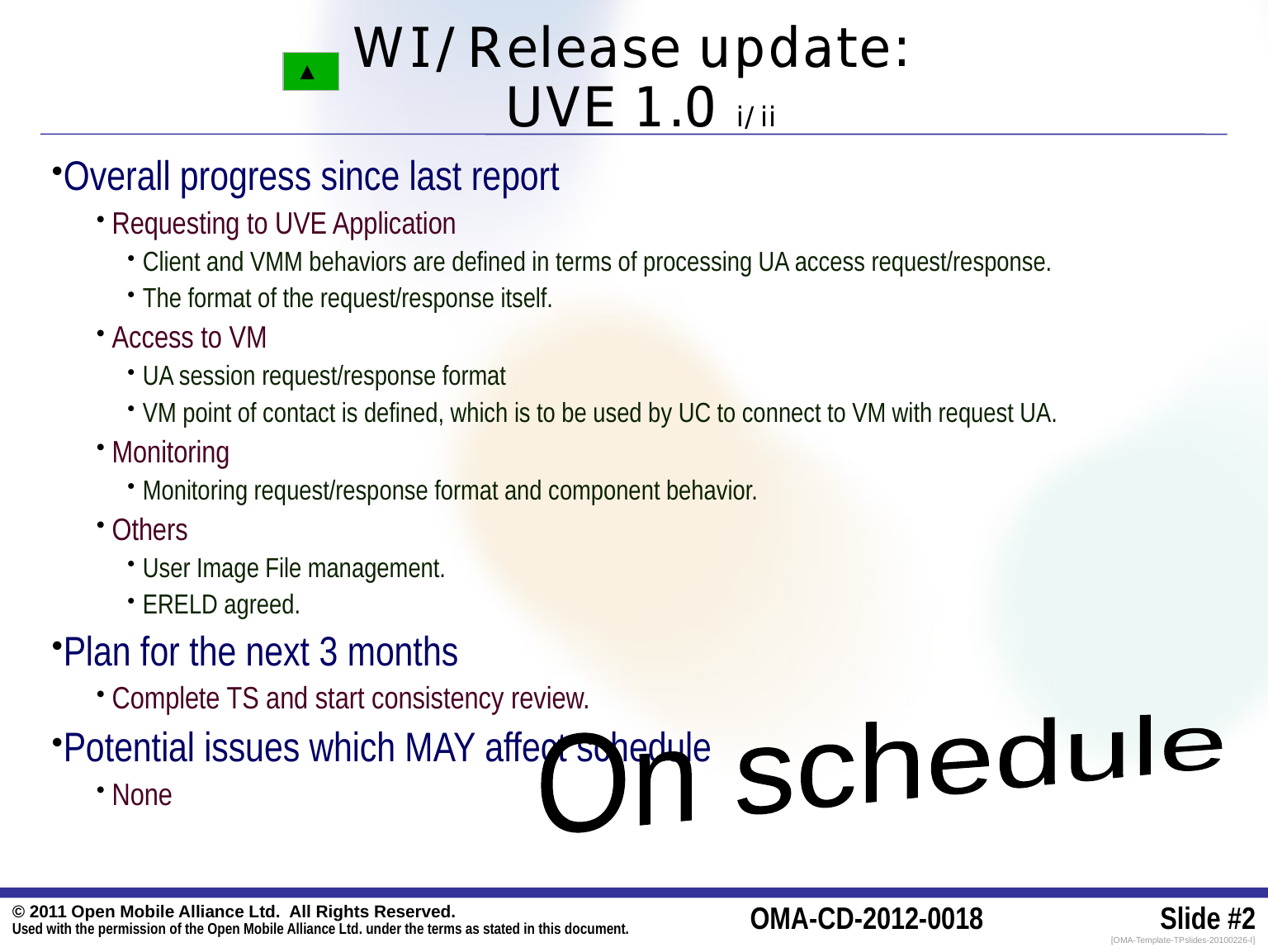

WI/Release update:
 UVE 1.0 i/ii
►
▲
▼
Overall progress since last report
Requesting to UVE Application
Client and VMM behaviors are defined in terms of processing UA access request/response.
The format of the request/response itself.
Access to VM
UA session request/response format
VM point of contact is defined, which is to be used by UC to connect to VM with request UA.
Monitoring
Monitoring request/response format and component behavior.
Others
User Image File management.
ERELD agreed.
Plan for the next 3 months
Complete TS and start consistency review.
Potential issues which MAY affect schedule
None
On schedule